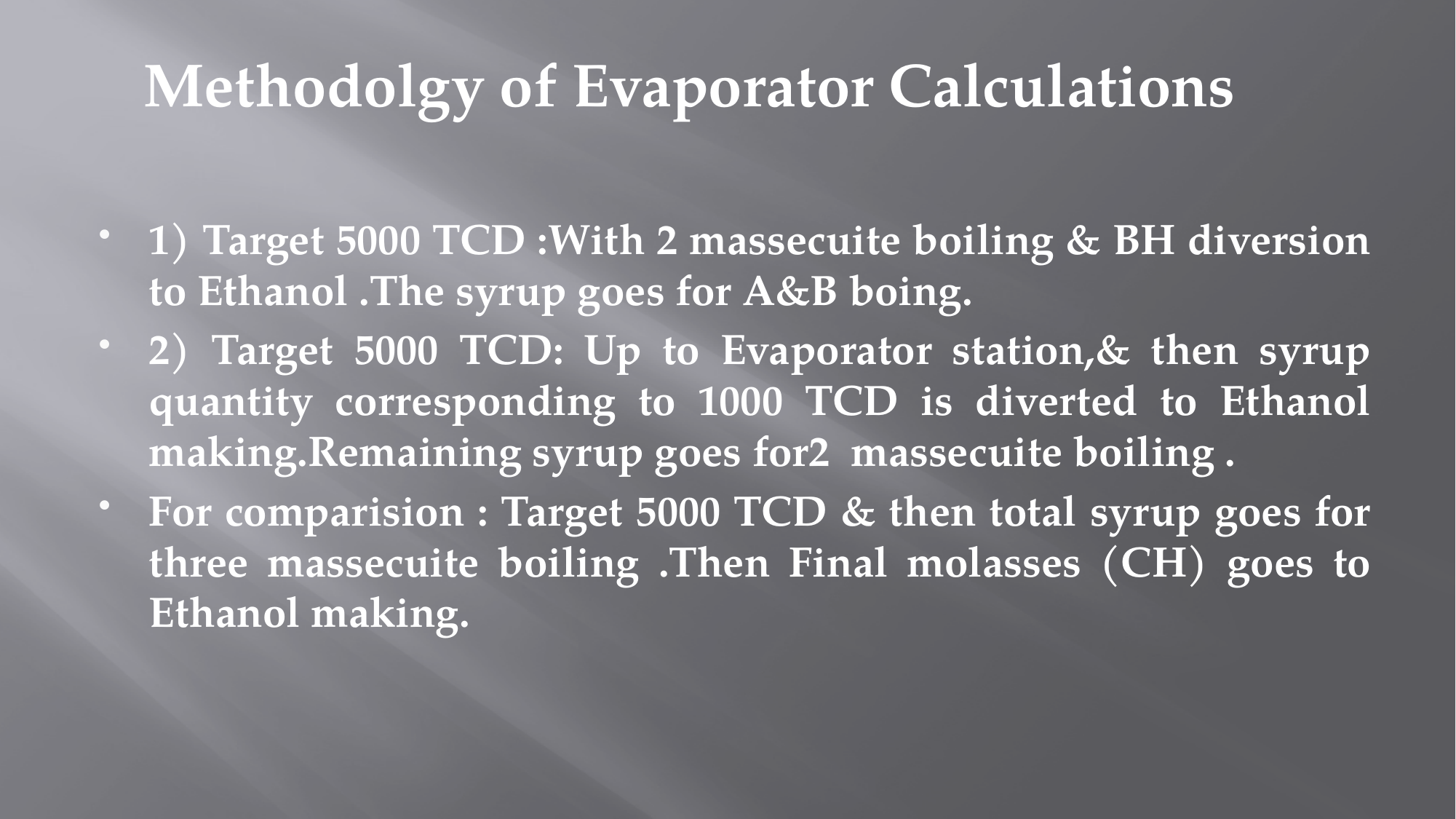

Methodolgy of Evaporator Calculations

1) Target 5000 TCD :With 2 massecuite boiling & BH diversion to Ethanol .The syrup goes for A&B boing.
2) Target 5000 TCD: Up to Evaporator station,& then syrup quantity corresponding to 1000 TCD is diverted to Ethanol making.Remaining syrup goes for2  massecuite boiling .
For comparision : Target 5000 TCD & then total syrup goes for three massecuite boiling .Then Final molasses (CH) goes to Ethanol making.